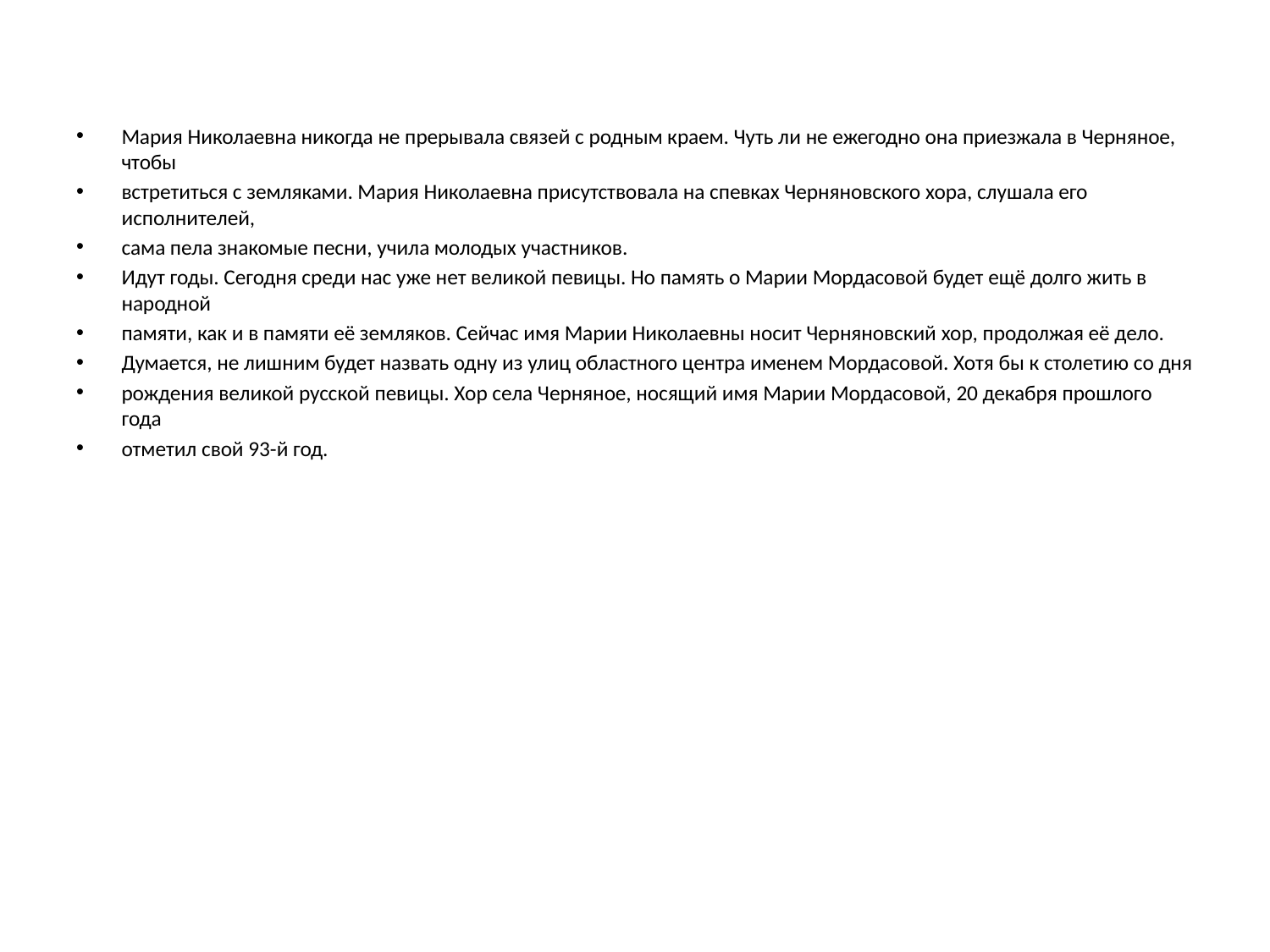

#
Мария Николаевна никогда не прерывала связей с родным краем. Чуть ли не ежегодно она приезжала в Черняное, чтобы
встретиться с земляками. Мария Николаевна присутствовала на спевках Черняновского хора, слушала его исполнителей,
сама пела знакомые песни, учила молодых участников.
Идут годы. Сегодня среди нас уже нет великой певицы. Но память о Марии Мордасовой будет ещё долго жить в народной
памяти, как и в памяти её земляков. Сейчас имя Марии Николаевны носит Черняновский хор, продолжая её дело.
Думается, не лишним будет назвать одну из улиц областного центра именем Мордасовой. Хотя бы к столетию со дня
рождения великой русской певицы. Хор села Черняное, носящий имя Марии Мордасовой, 20 декабря прошлого года
отметил свой 93-й год.